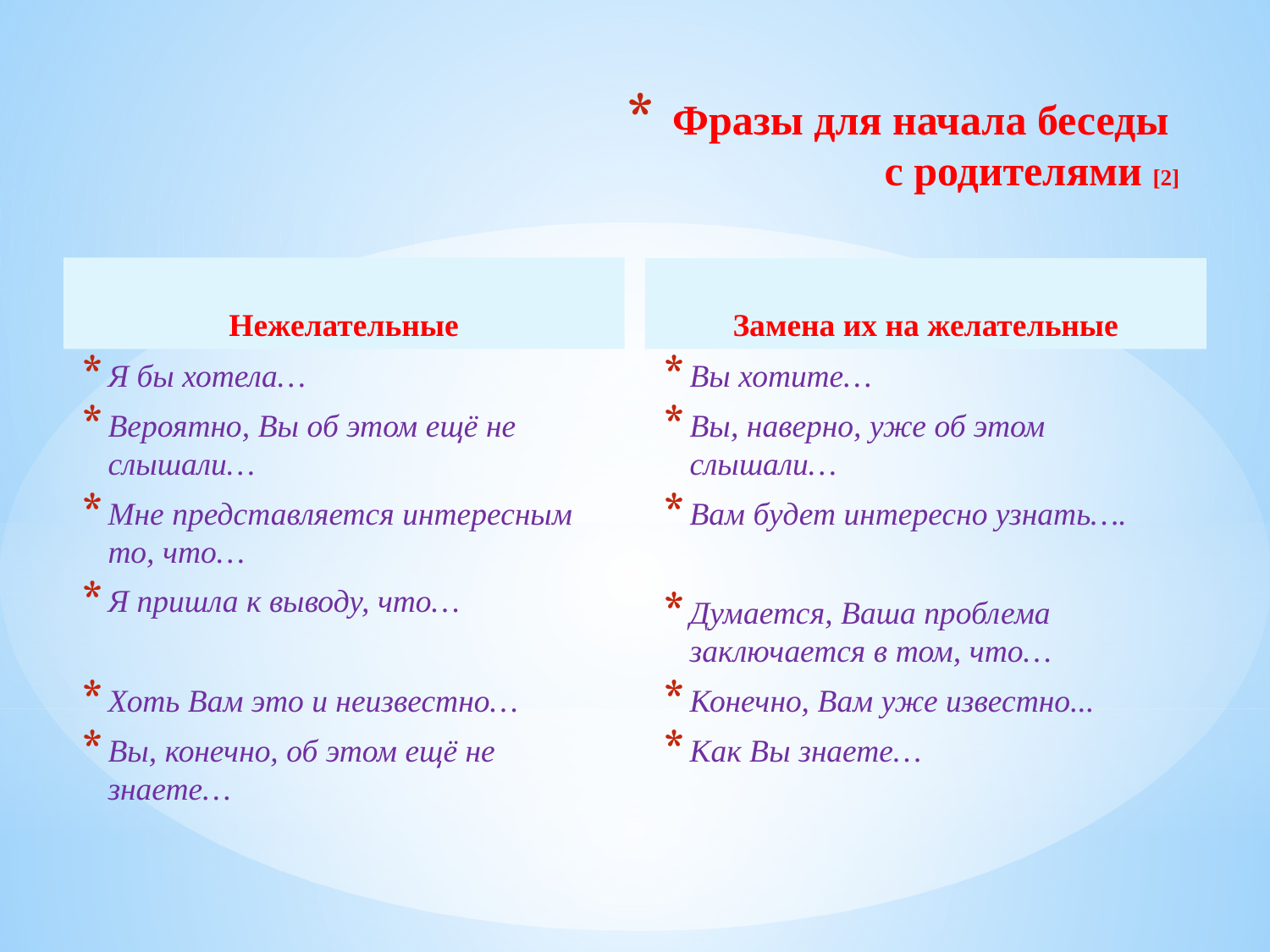

# Фразы для начала беседы с родителями [2]
Нежелательные
Замена их на желательные
Я бы хотела…
Вероятно, Вы об этом ещё не слышали…
Мне представляется интересным то, что…
Я пришла к выводу, что…

Хоть Вам это и неизвестно…
Вы, конечно, об этом ещё не знаете…
Вы хотите…
Вы, наверно, уже об этом слышали…
Вам будет интересно узнать….

Думается, Ваша проблема заключается в том, что…
Конечно, Вам уже известно...
Как Вы знаете…